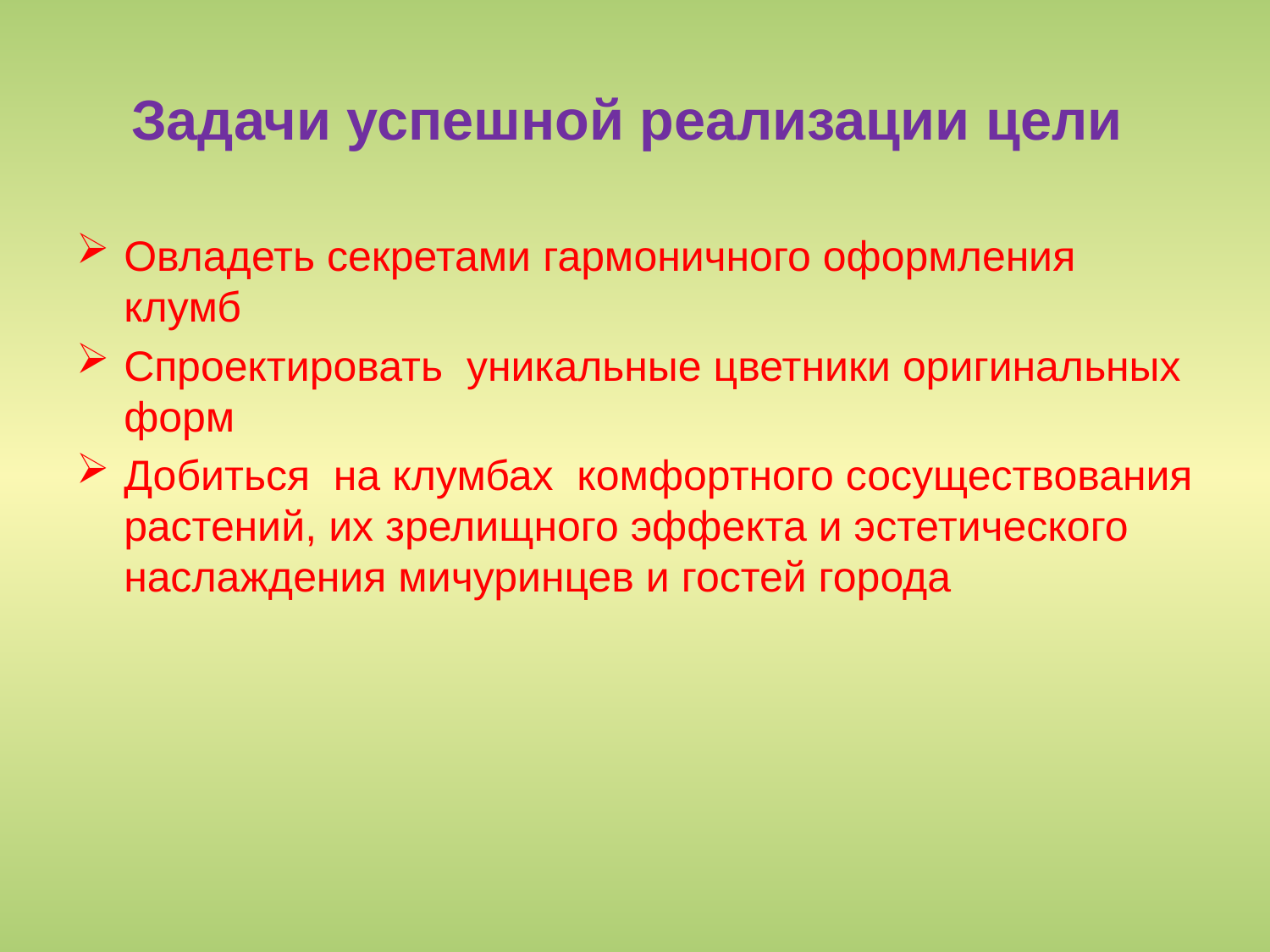

# Задачи успешной реализации цели
Овладеть секретами гармоничного оформления клумб
Спроектировать  уникальные цветники оригинальных форм
Добиться  на клумбах  комфортного сосуществования растений, их зрелищного эффекта и эстетического наслаждения мичуринцев и гостей города